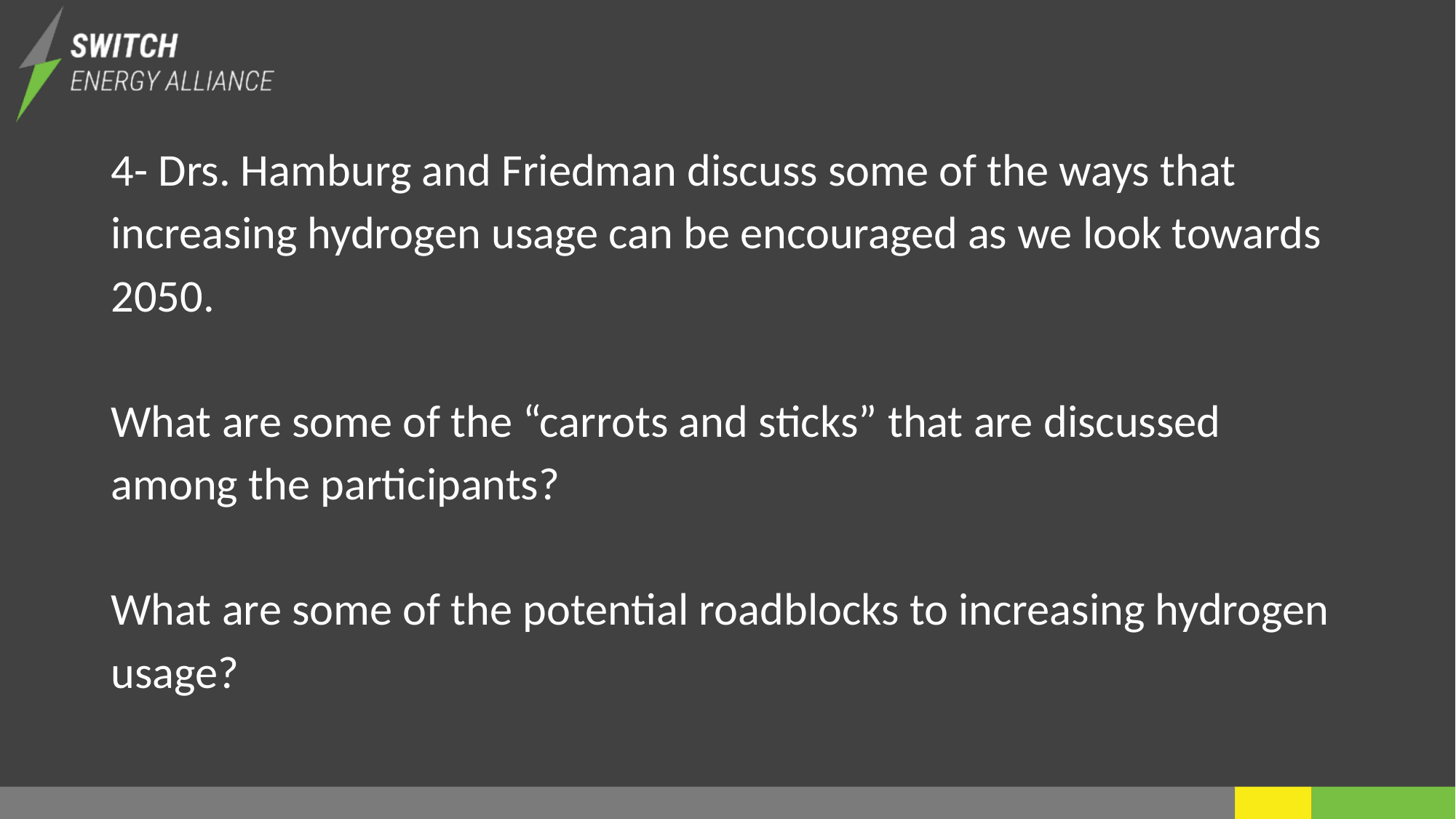

4- Drs. Hamburg and Friedman discuss some of the ways that increasing hydrogen usage can be encouraged as we look towards 2050.

What are some of the “carrots and sticks” that are discussed among the participants?

What are some of the potential roadblocks to increasing hydrogen usage?